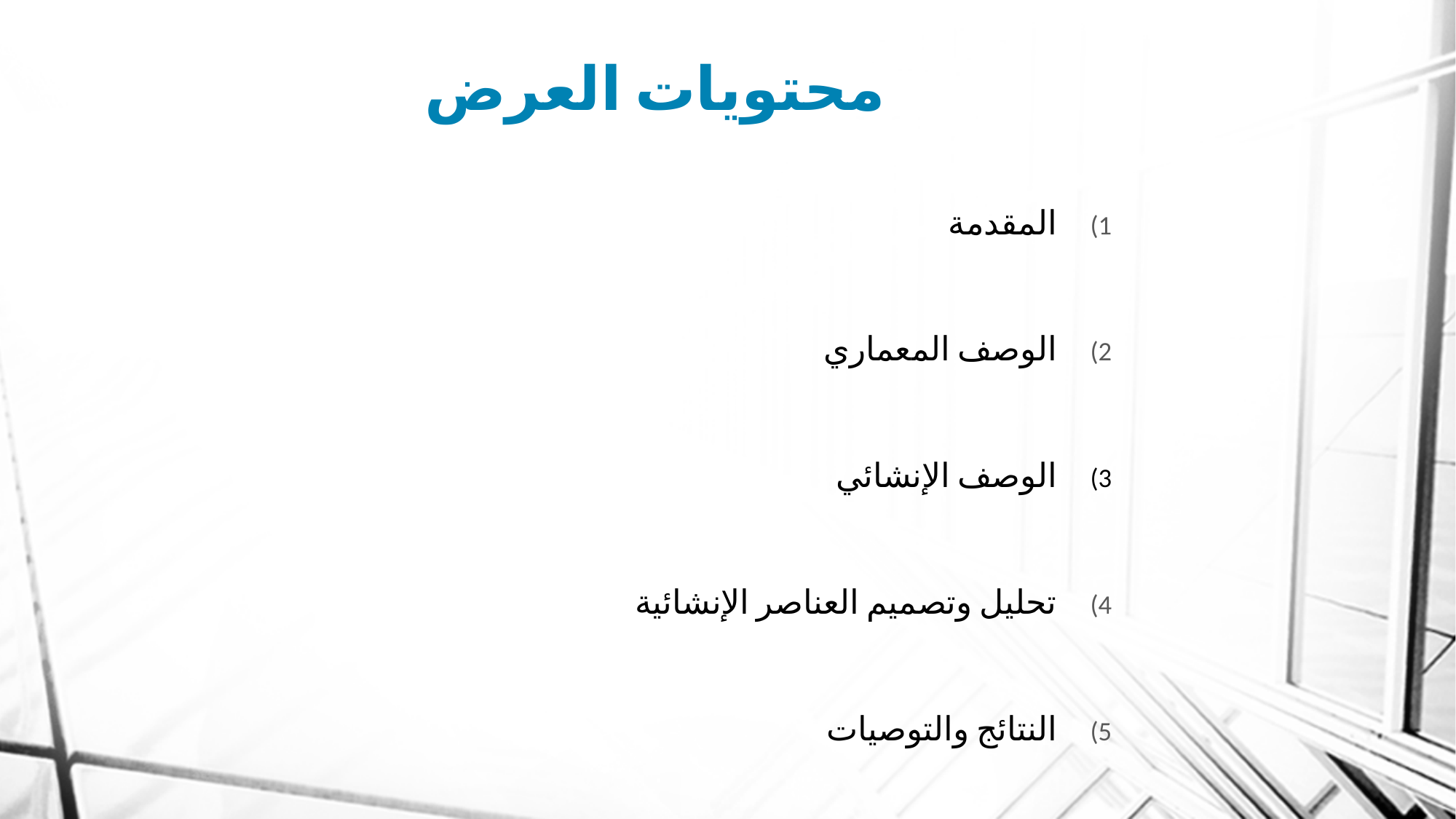

# محتويات العرض
المقدمة

الوصف المعماري

الوصف الإنشائي

تحليل وتصميم العناصر الإنشائية

النتائج والتوصيات